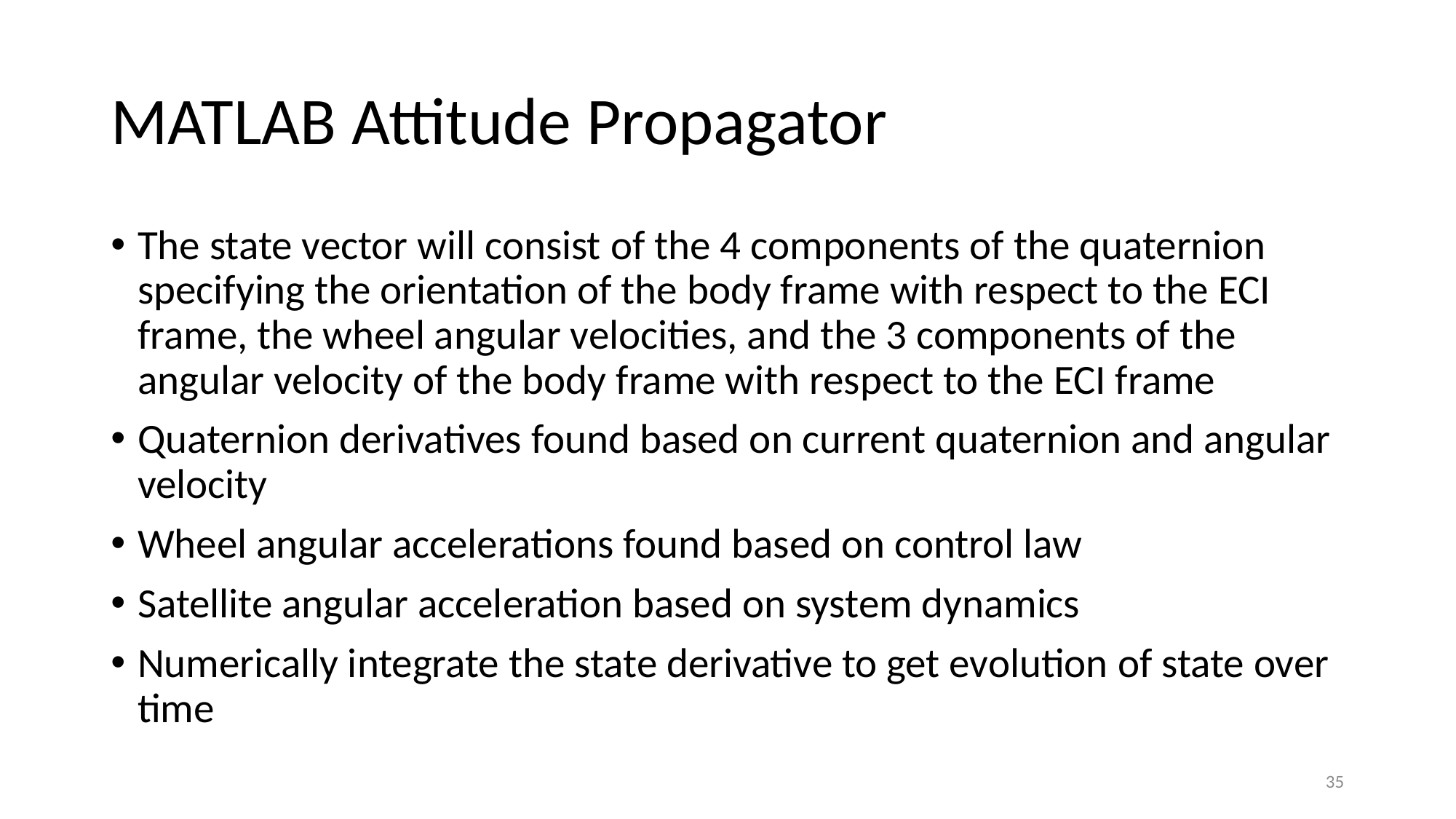

# MATLAB Attitude Propagator
The state vector will consist of the 4 components of the quaternion specifying the orientation of the body frame with respect to the ECI frame, the wheel angular velocities, and the 3 components of the angular velocity of the body frame with respect to the ECI frame
Quaternion derivatives found based on current quaternion and angular velocity
Wheel angular accelerations found based on control law
Satellite angular acceleration based on system dynamics
Numerically integrate the state derivative to get evolution of state over time
35